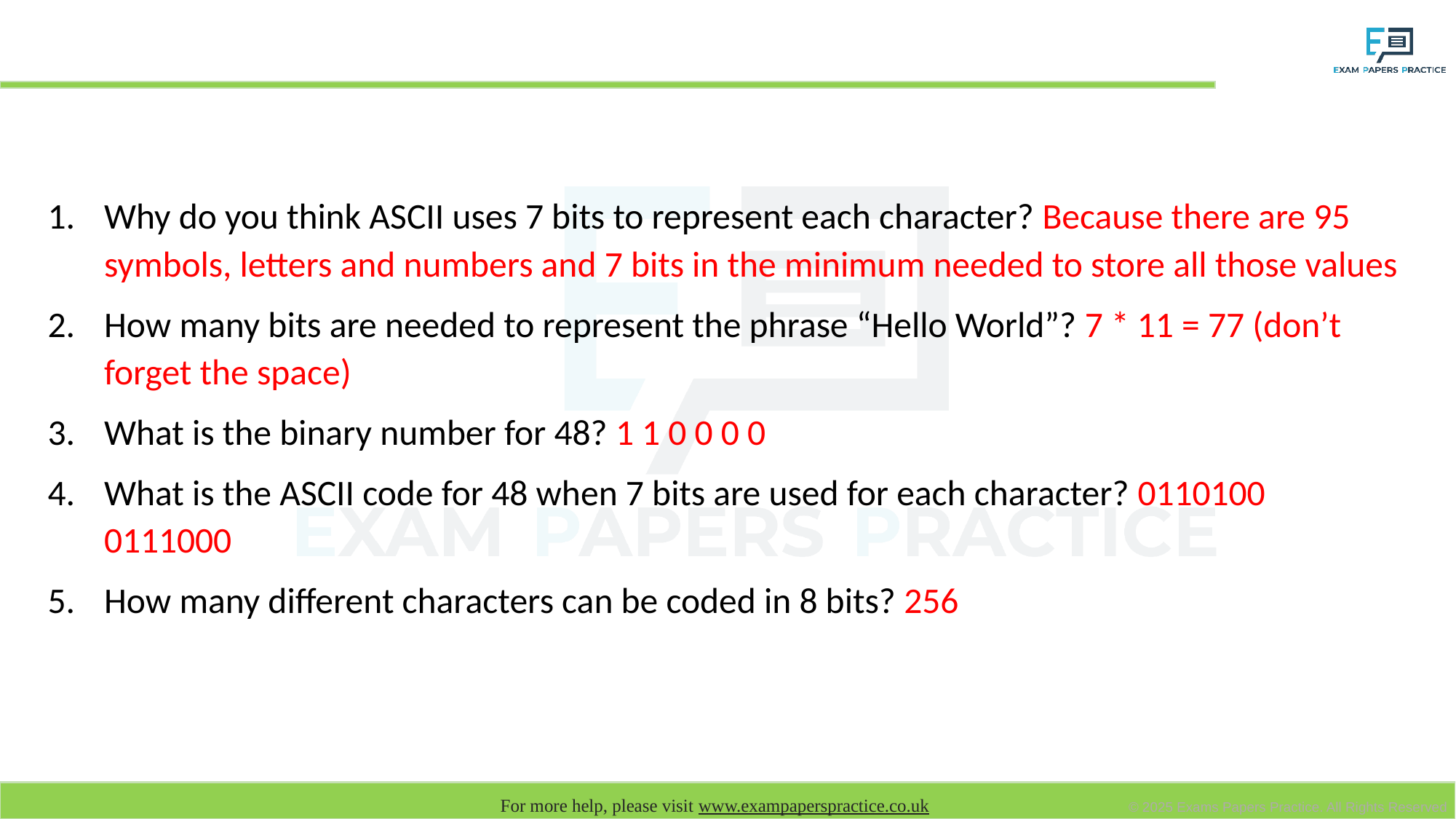

# Task: Answers

Why do you think ASCII uses 7 bits to represent each character? Because there are 95 symbols, letters and numbers and 7 bits in the minimum needed to store all those values
How many bits are needed to represent the phrase “Hello World”? 7 * 11 = 77 (don’t forget the space)
What is the binary number for 48? 1 1 0 0 0 0
What is the ASCII code for 48 when 7 bits are used for each character? 0110100    0111000
How many different characters can be coded in 8 bits? 256